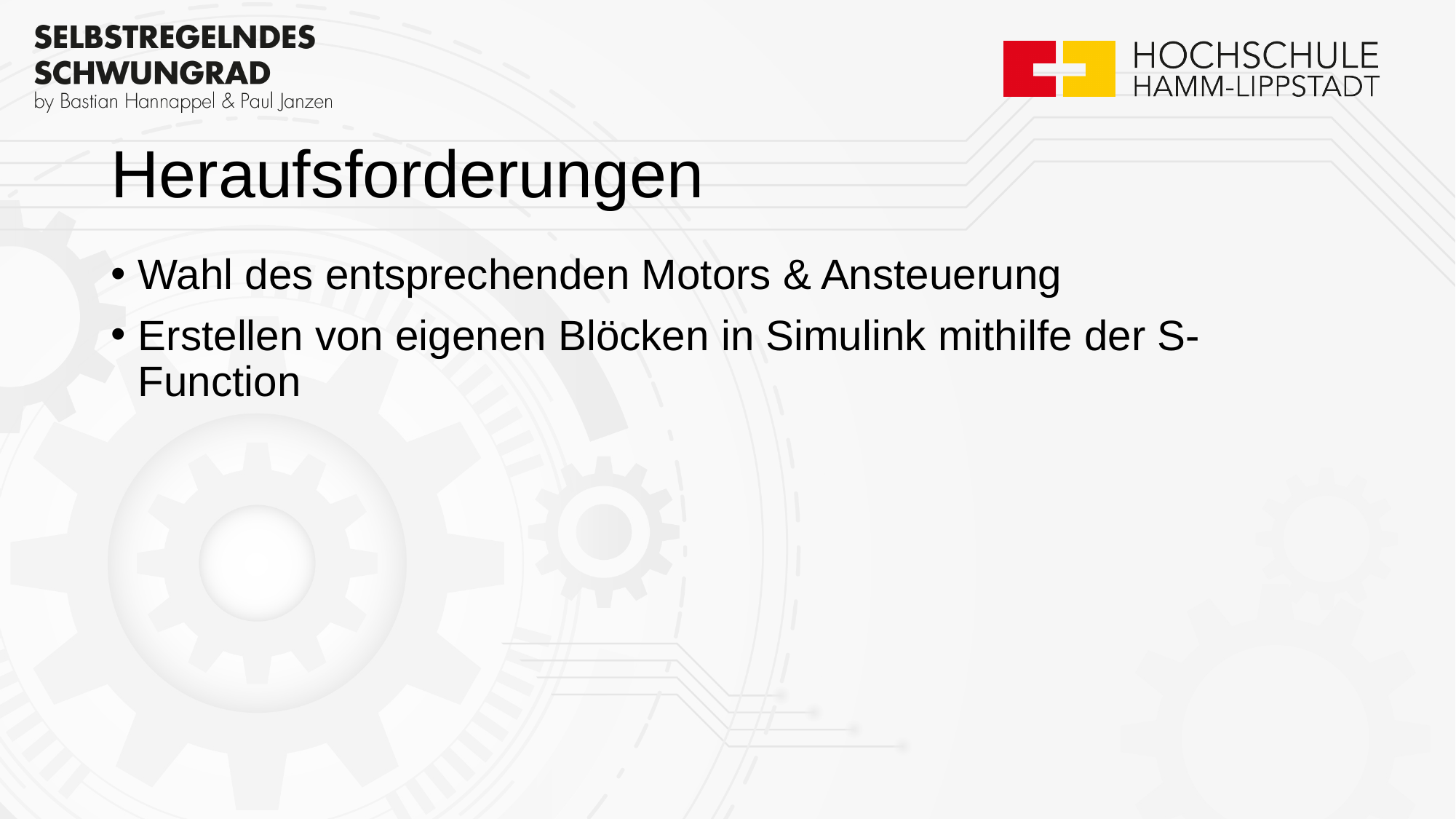

# Heraufsforderungen
Wahl des entsprechenden Motors & Ansteuerung
Erstellen von eigenen Blöcken in Simulink mithilfe der S-Function